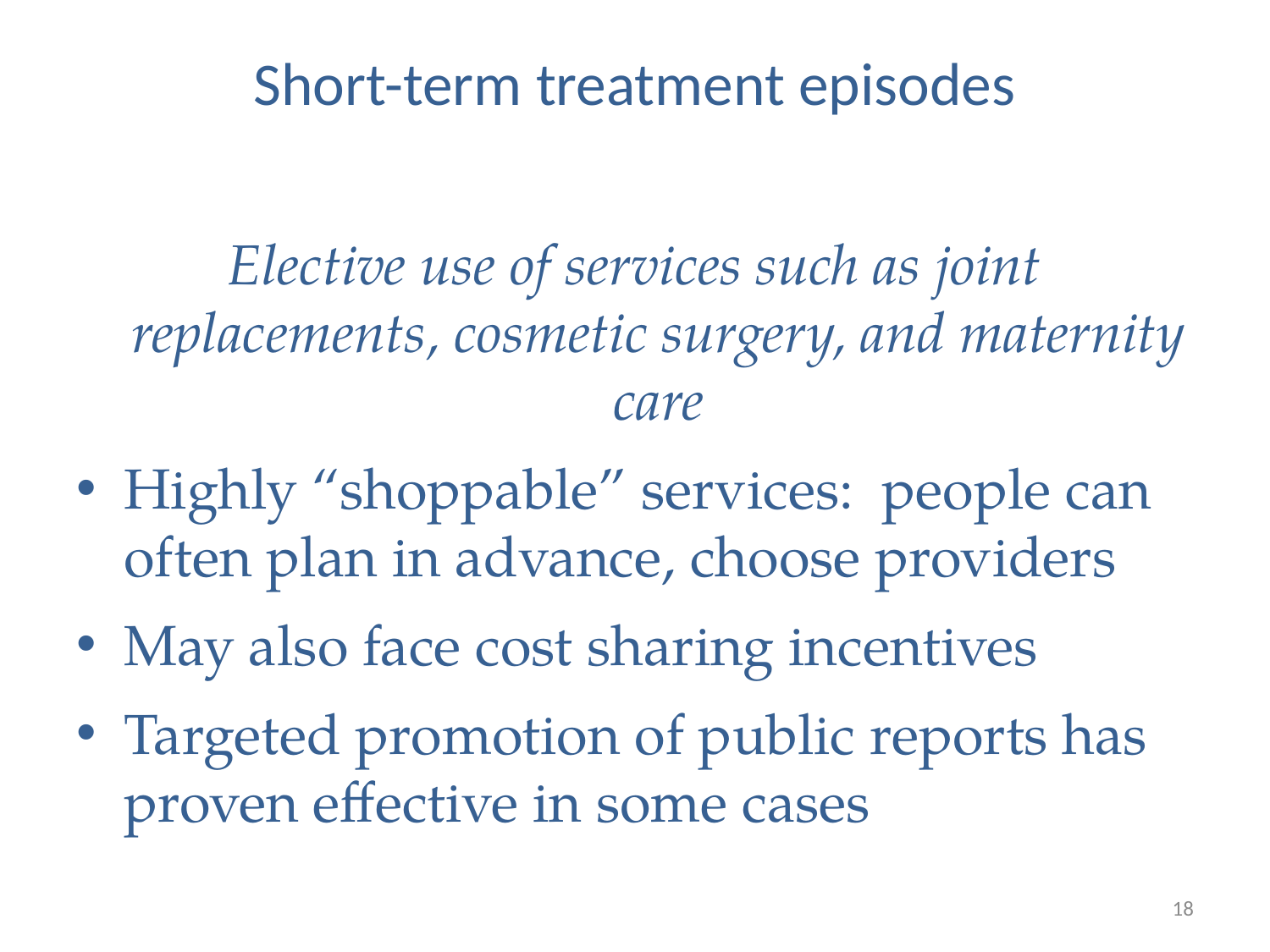

# Short-term treatment episodes

Elective use of services such as joint replacements, cosmetic surgery, and maternity care
Highly “shoppable” services:  people can often plan in advance, choose providers
May also face cost sharing incentives
Targeted promotion of public reports has proven effective in some cases
18